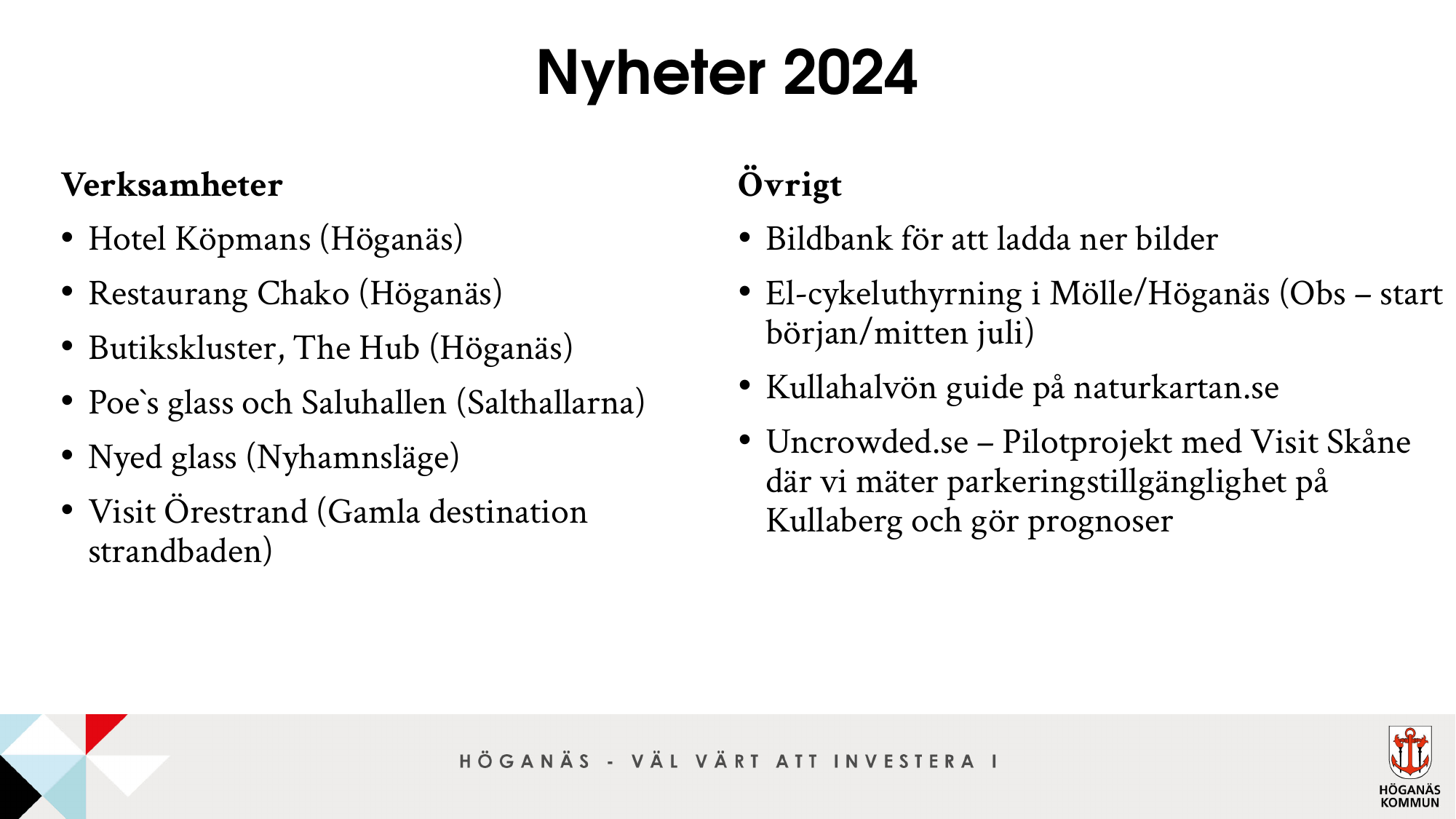

Nyheter 2024
Verksamheter
Hotel Köpmans (Höganäs)
Restaurang Chako (Höganäs)
Butikskluster, The Hub (Höganäs)
Poe`s glass och Saluhallen (Salthallarna)
Nyed glass (Nyhamnsläge)
Visit Örestrand (Gamla destination strandbaden)
Övrigt
Bildbank för att ladda ner bilder
El-cykeluthyrning i Mölle/Höganäs (Obs – start början/mitten juli)
Kullahalvön guide på naturkartan.se
Uncrowded.se – Pilotprojekt med Visit Skåne där vi mäter parkeringstillgänglighet på Kullaberg och gör prognoser